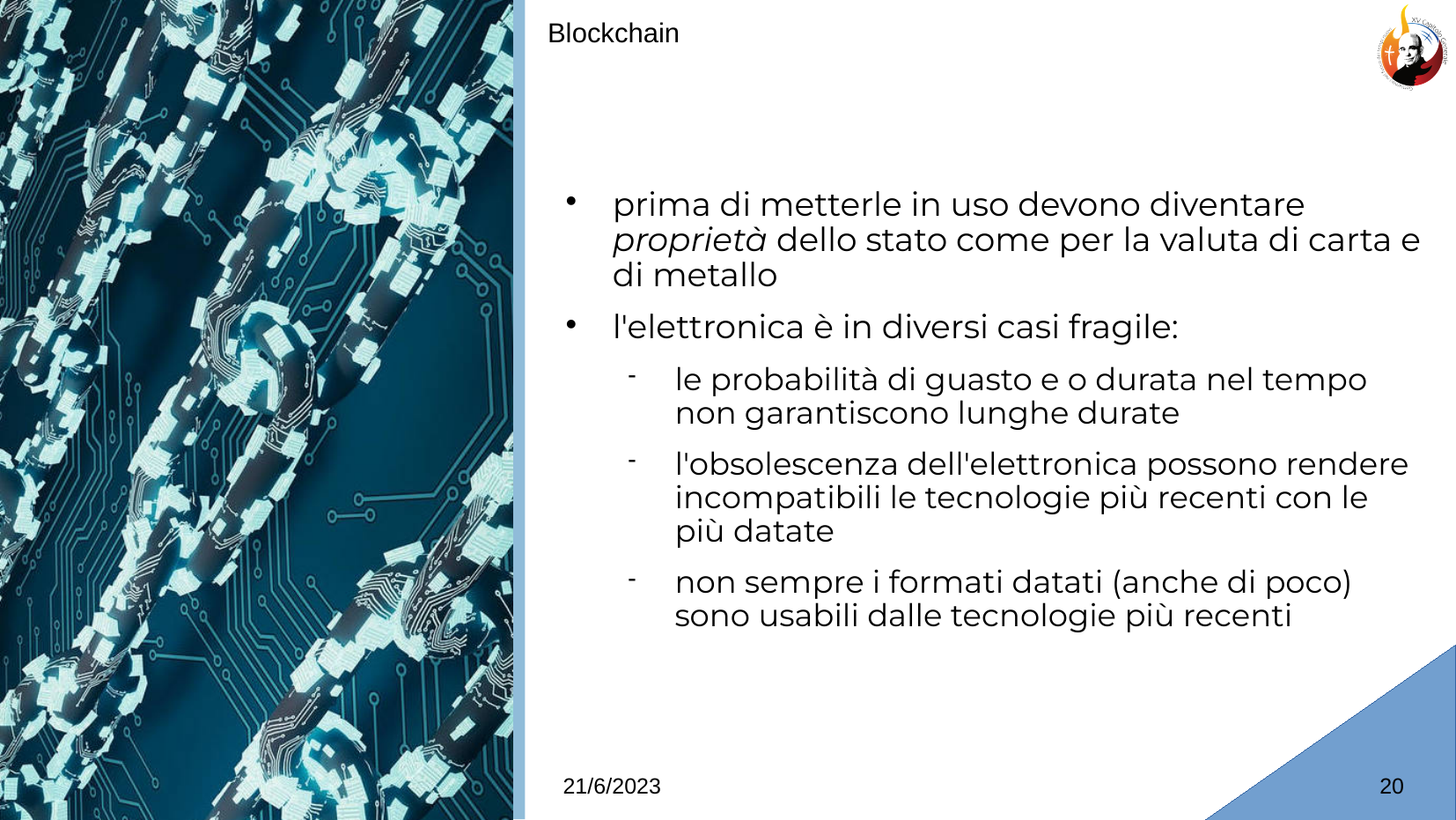

Blockchain
# prima di metterle in uso devono diventare proprietà dello stato come per la valuta di carta e di metallo
l'elettronica è in diversi casi fragile:
le probabilità di guasto e o durata nel tempo non garantiscono lunghe durate
l'obsolescenza dell'elettronica possono rendere incompatibili le tecnologie più recenti con le più datate
non sempre i formati datati (anche di poco) sono usabili dalle tecnologie più recenti